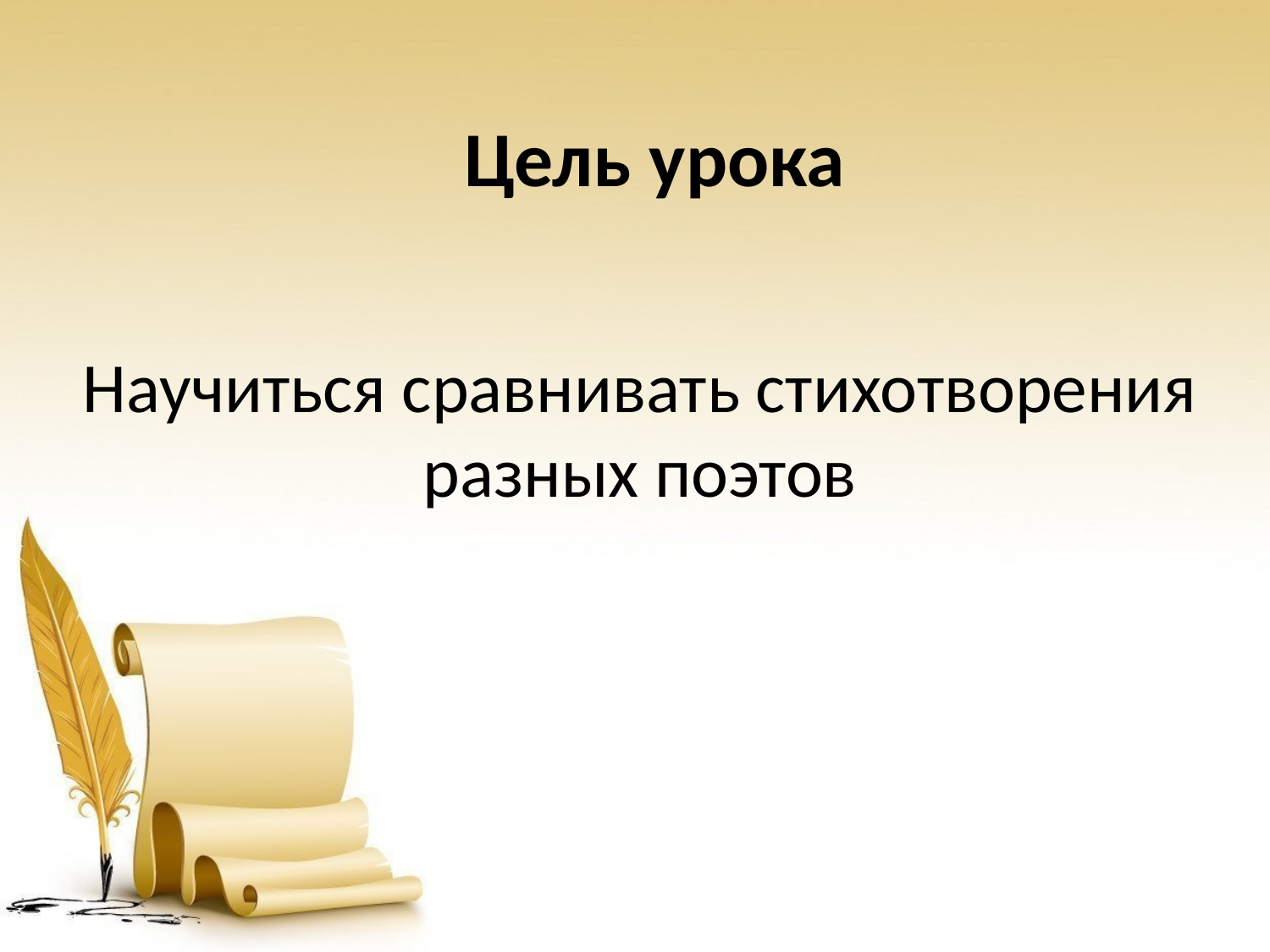

# Цель урока
Научиться сравнивать стихотворения разных поэтов